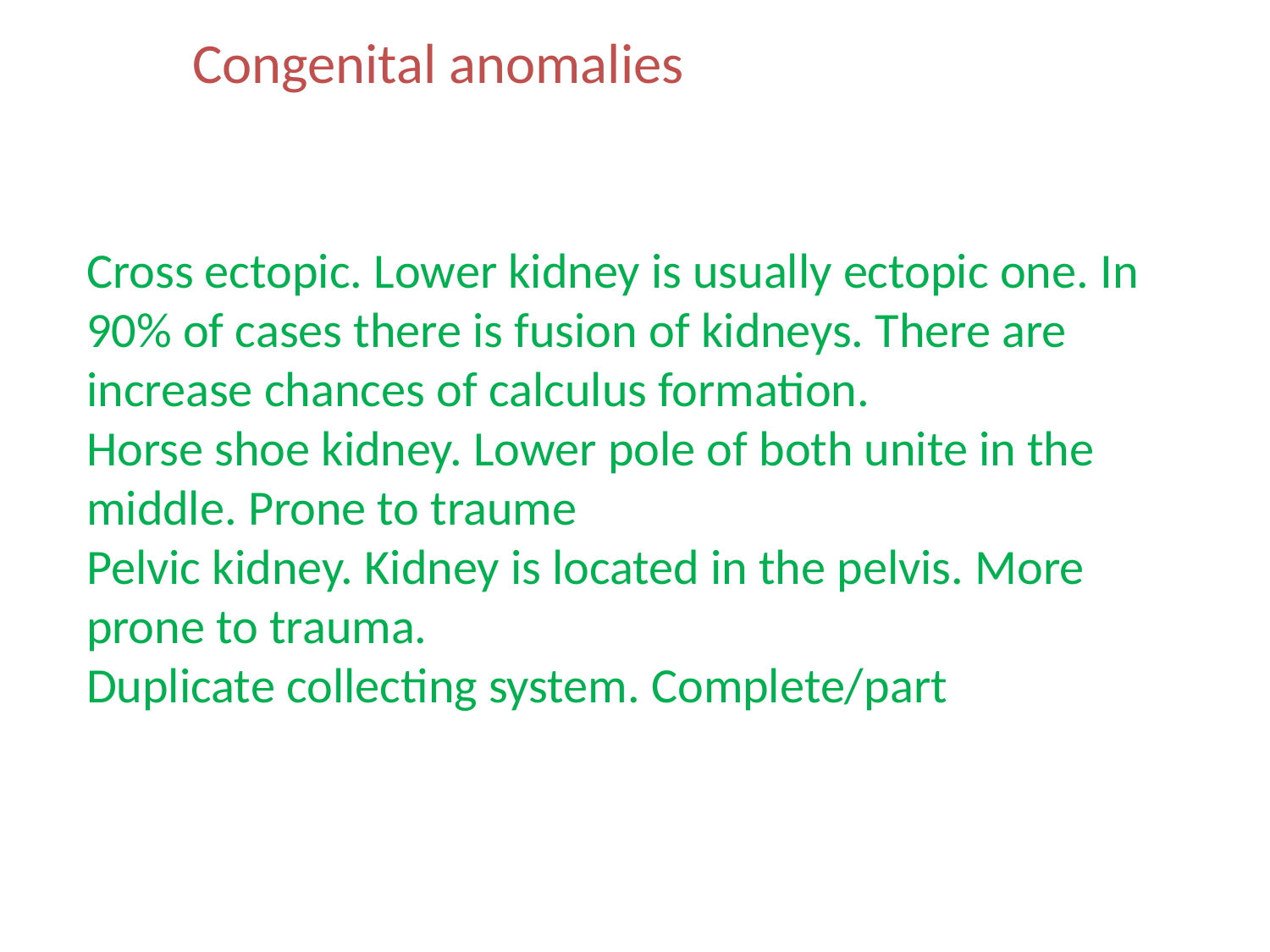

Congenital anomalies
Cross ectopic. Lower kidney is usually ectopic one. In 90% of cases there is fusion of kidneys. There are increase chances of calculus formation.
Horse shoe kidney. Lower pole of both unite in the middle. Prone to traume
Pelvic kidney. Kidney is located in the pelvis. More prone to trauma.
Duplicate collecting system. Complete/part